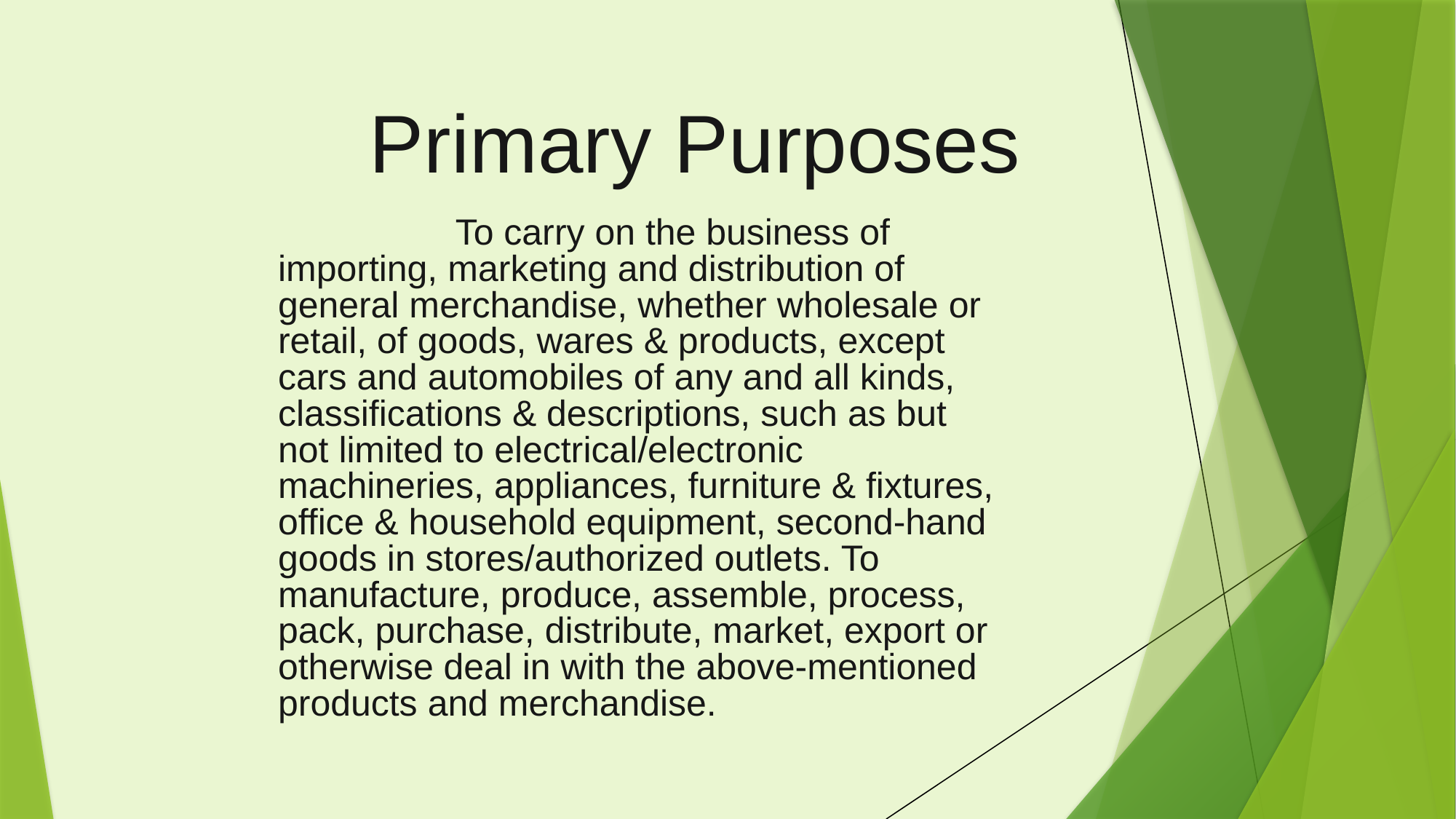

Primary Purposes
To carry on the business of importing, marketing and distribution of general merchandise, whether wholesale or retail, of goods, wares & products, except cars and automobiles of any and all kinds, classifications & descriptions, such as but not limited to electrical/electronic machineries, appliances, furniture & fixtures, office & household equipment, second-hand goods in stores/authorized outlets. To manufacture, produce, assemble, process, pack, purchase, distribute, market, export or otherwise deal in with the above-mentioned products and merchandise.